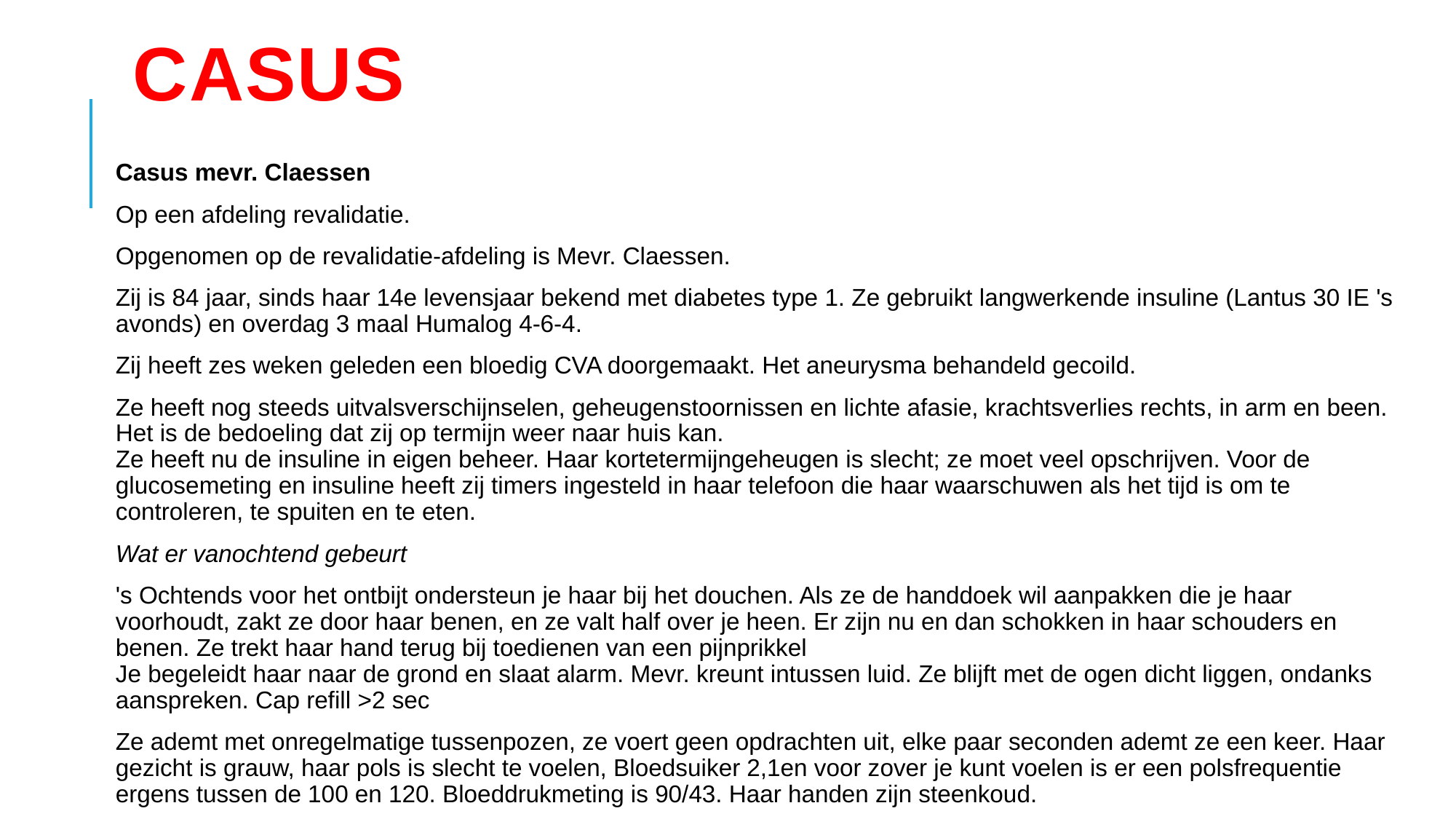

# Casus
Casus mevr. Claessen
Op een afdeling revalidatie.
Opgenomen op de revalidatie-afdeling is Mevr. Claessen.
Zij is 84 jaar, sinds haar 14e levensjaar bekend met diabetes type 1. Ze gebruikt langwerkende insuline (Lantus 30 IE 's avonds) en overdag 3 maal Humalog 4-6-4.
Zij heeft zes weken geleden een bloedig CVA doorgemaakt. Het aneurysma behandeld gecoild.
Ze heeft nog steeds uitvalsverschijnselen, geheugenstoornissen en lichte afasie, krachtsverlies rechts, in arm en been. Het is de bedoeling dat zij op termijn weer naar huis kan.
Ze heeft nu de insuline in eigen beheer. Haar kortetermijngeheugen is slecht; ze moet veel opschrijven. Voor de glucosemeting en insuline heeft zij timers ingesteld in haar telefoon die haar waarschuwen als het tijd is om te controleren, te spuiten en te eten.
Wat er vanochtend gebeurt
's Ochtends voor het ontbijt ondersteun je haar bij het douchen. Als ze de handdoek wil aanpakken die je haar voorhoudt, zakt ze door haar benen, en ze valt half over je heen. Er zijn nu en dan schokken in haar schouders en benen. Ze trekt haar hand terug bij toedienen van een pijnprikkel
Je begeleidt haar naar de grond en slaat alarm. Mevr. kreunt intussen luid. Ze blijft met de ogen dicht liggen, ondanks aanspreken. Cap refill >2 sec
Ze ademt met onregelmatige tussenpozen, ze voert geen opdrachten uit, elke paar seconden ademt ze een keer. Haar gezicht is grauw, haar pols is slecht te voelen, Bloedsuiker 2,1en voor zover je kunt voelen is er een polsfrequentie ergens tussen de 100 en 120. Bloeddrukmeting is 90/43. Haar handen zijn steenkoud.